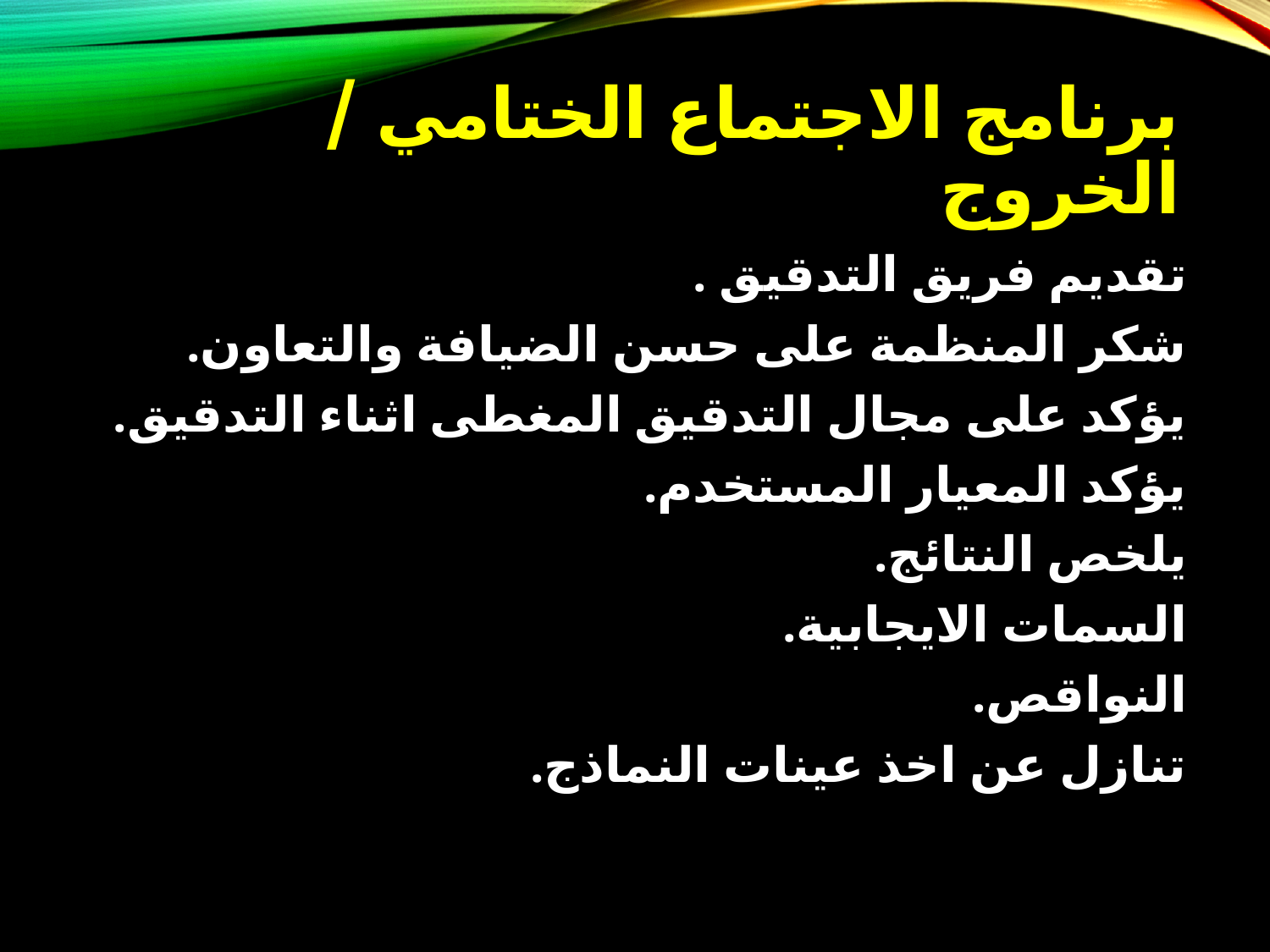

# برنامج الاجتماع الختامي / الخروج
تقديم فريق التدقيق .
شكر المنظمة على حسن الضيافة والتعاون.
يؤكد على مجال التدقيق المغطى اثناء التدقيق.
يؤكد المعيار المستخدم.
يلخص النتائج.
السمات الايجابية.
النواقص.
تنازل عن اخذ عينات النماذج.